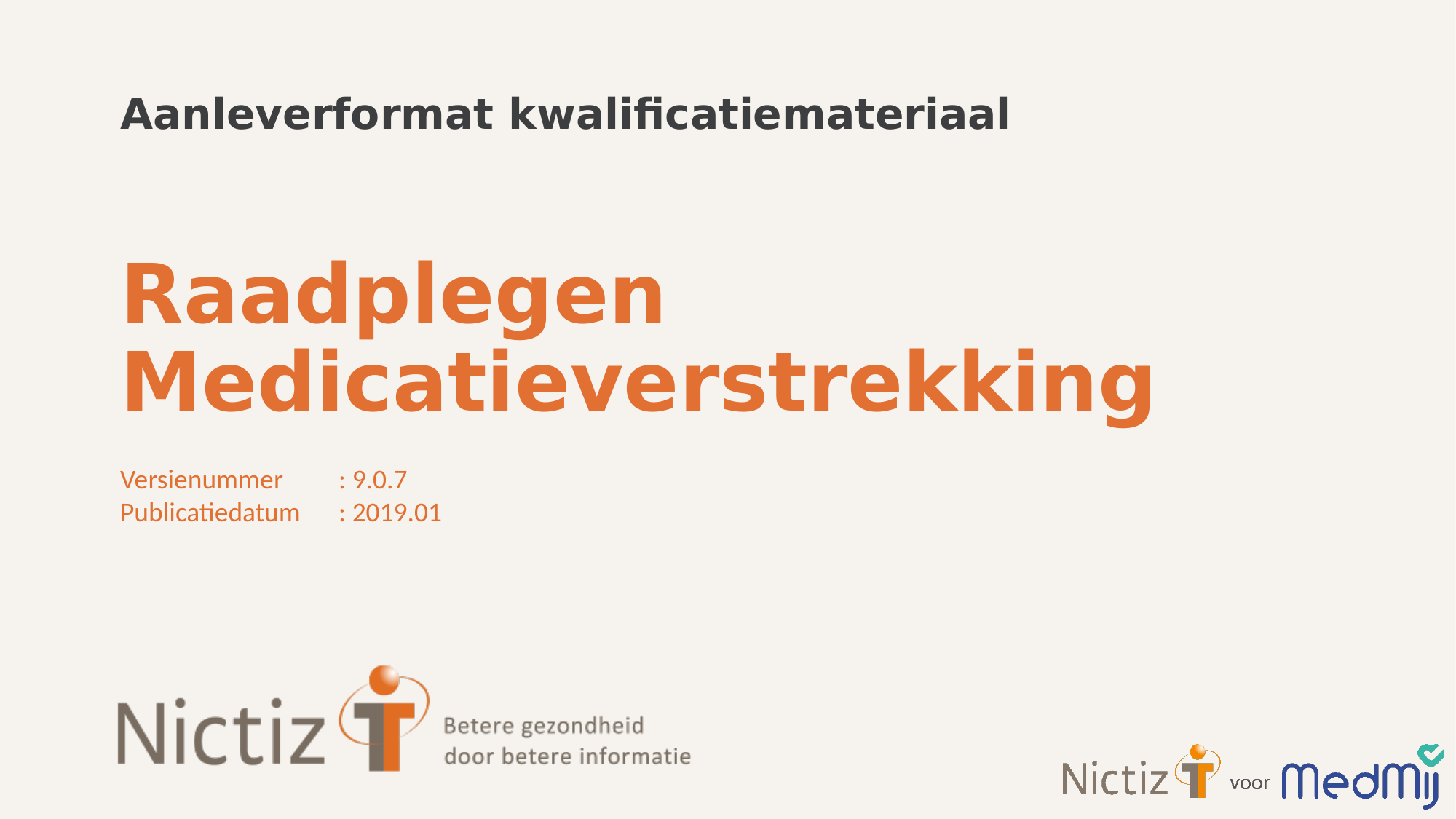

Aanleverformat kwalificatiemateriaal
# Raadplegen Medicatieverstrekking
Versienummer 	: 9.0.7
Publicatiedatum	: 2019.01